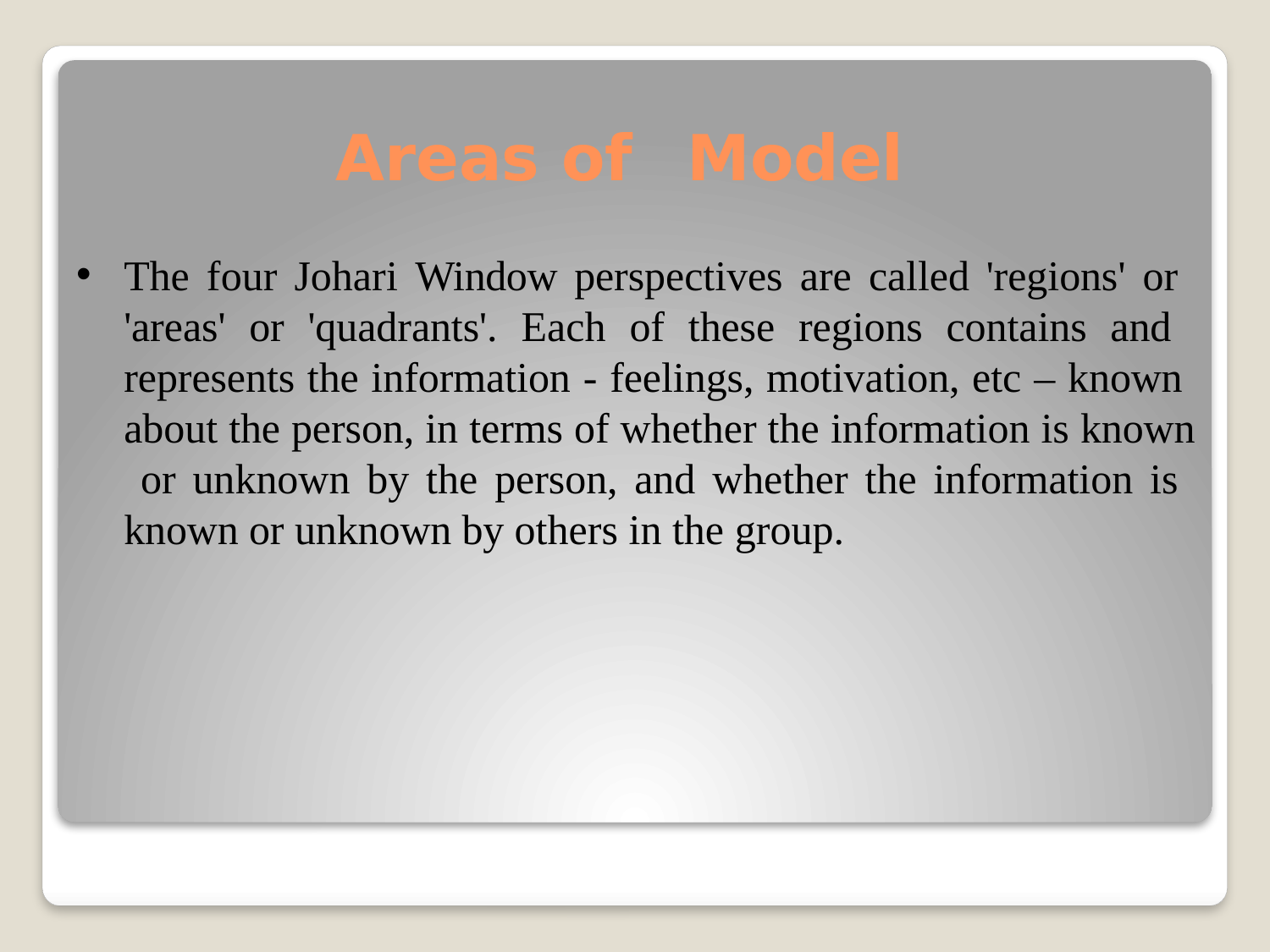

# Areas of	Model
The four Johari Window perspectives are called 'regions' or  'areas' or 'quadrants'. Each of these regions contains and  represents the information - feelings, motivation, etc – known  about the person, in terms of whether the information is known  or unknown by the person, and whether the information is  known or unknown by others in the group.